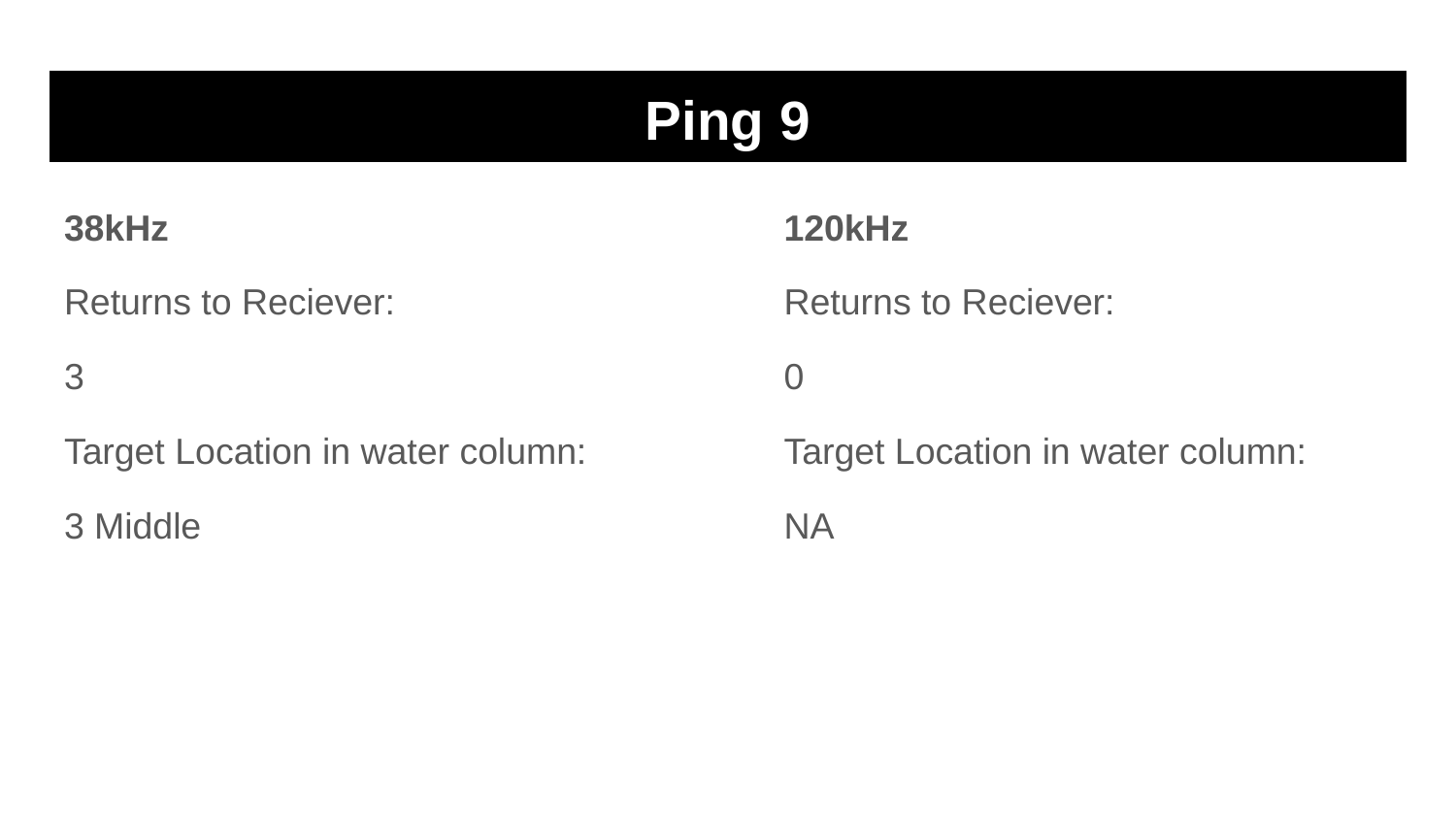

# Ping 9
38kHz
Returns to Reciever:
3
Target Location in water column:
3 Middle
120kHz
Returns to Reciever:
0
Target Location in water column:
NA